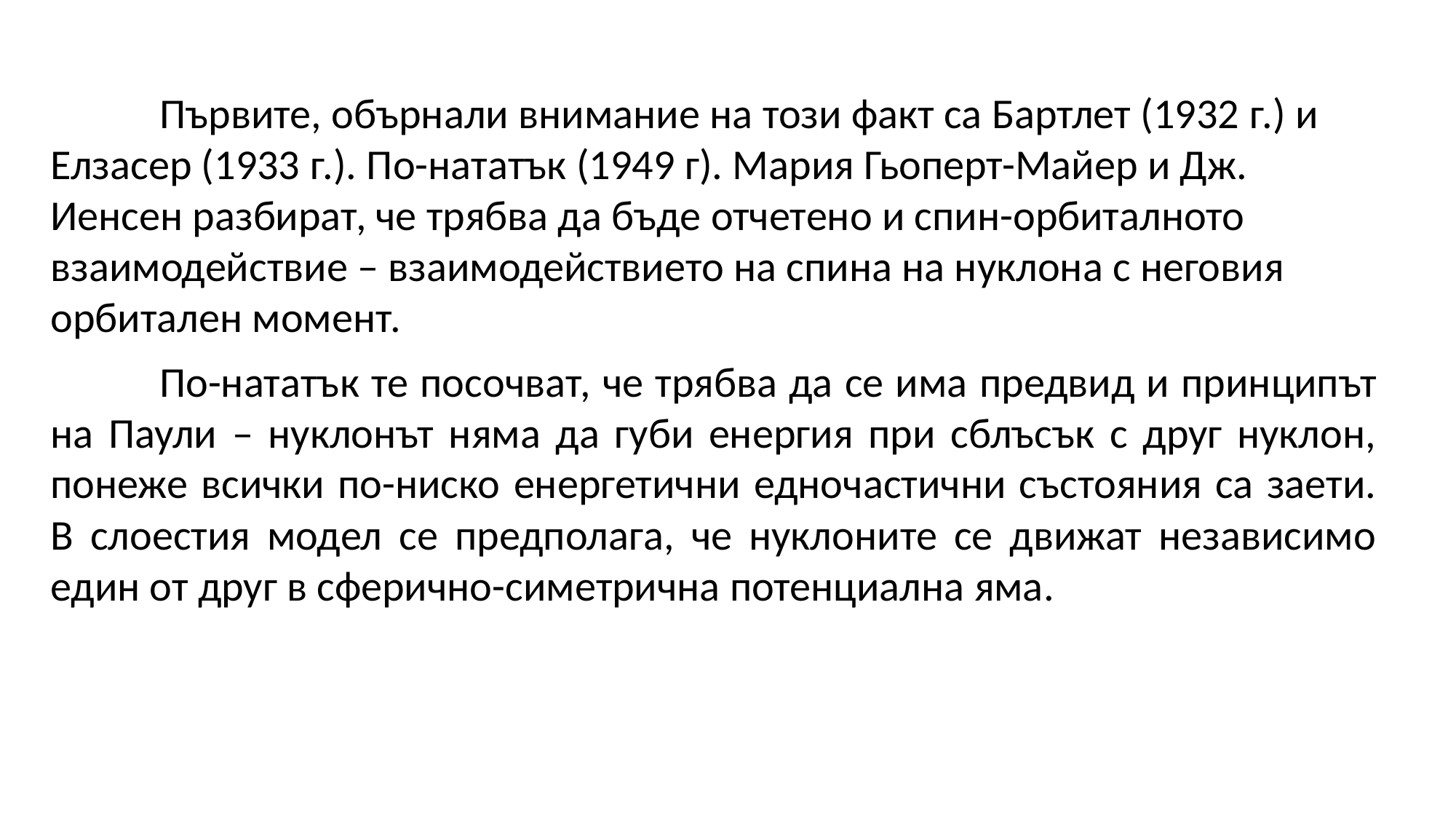

Първите, обърнали внимание на този факт са Бартлет (1932 г.) и Елзасер (1933 г.). По-нататък (1949 г). Мария Гьоперт-Майер и Дж. Иенсен разбират, че трябва да бъде отчетено и спин-орбиталното взаимодействие – взаимодействието на спина на нуклона с неговия орбитален момент.
	По-нататък те посочват, че трябва да се има предвид и принципът на Паули – нуклонът няма да губи енергия при сблъсък с друг нуклон, понеже всички по-ниско енергетични едночастични състояния са заети. В слоестия модел се предполага, че нуклоните се движат независимо един от друг в сферично-симетрична потенциална яма.